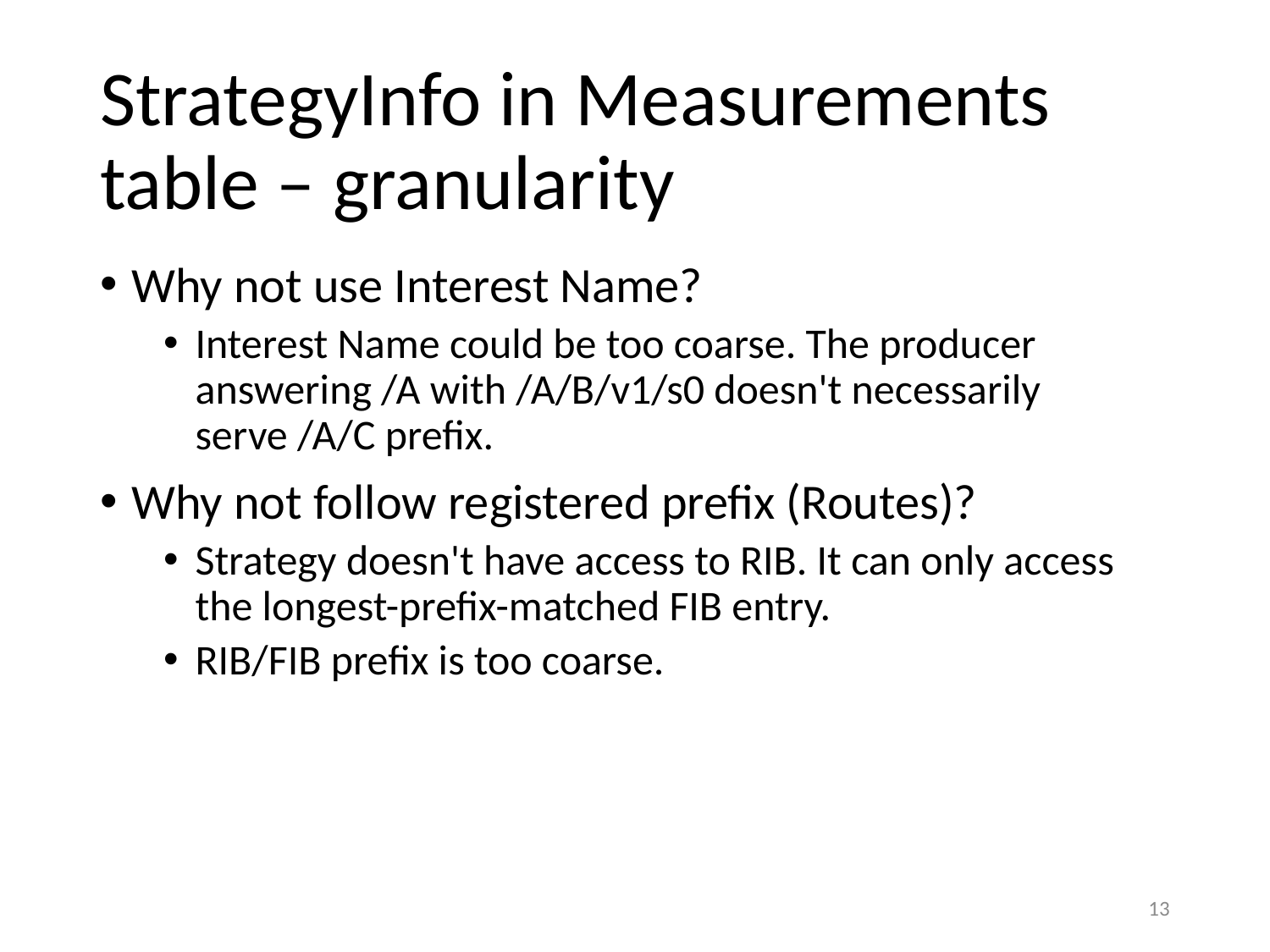

# StrategyInfo in Measurements table – granularity
Why not use Interest Name?
Interest Name could be too coarse. The producer answering /A with /A/B/v1/s0 doesn't necessarily serve /A/C prefix.
Why not follow registered prefix (Routes)?
Strategy doesn't have access to RIB. It can only access the longest-prefix-matched FIB entry.
RIB/FIB prefix is too coarse.
13